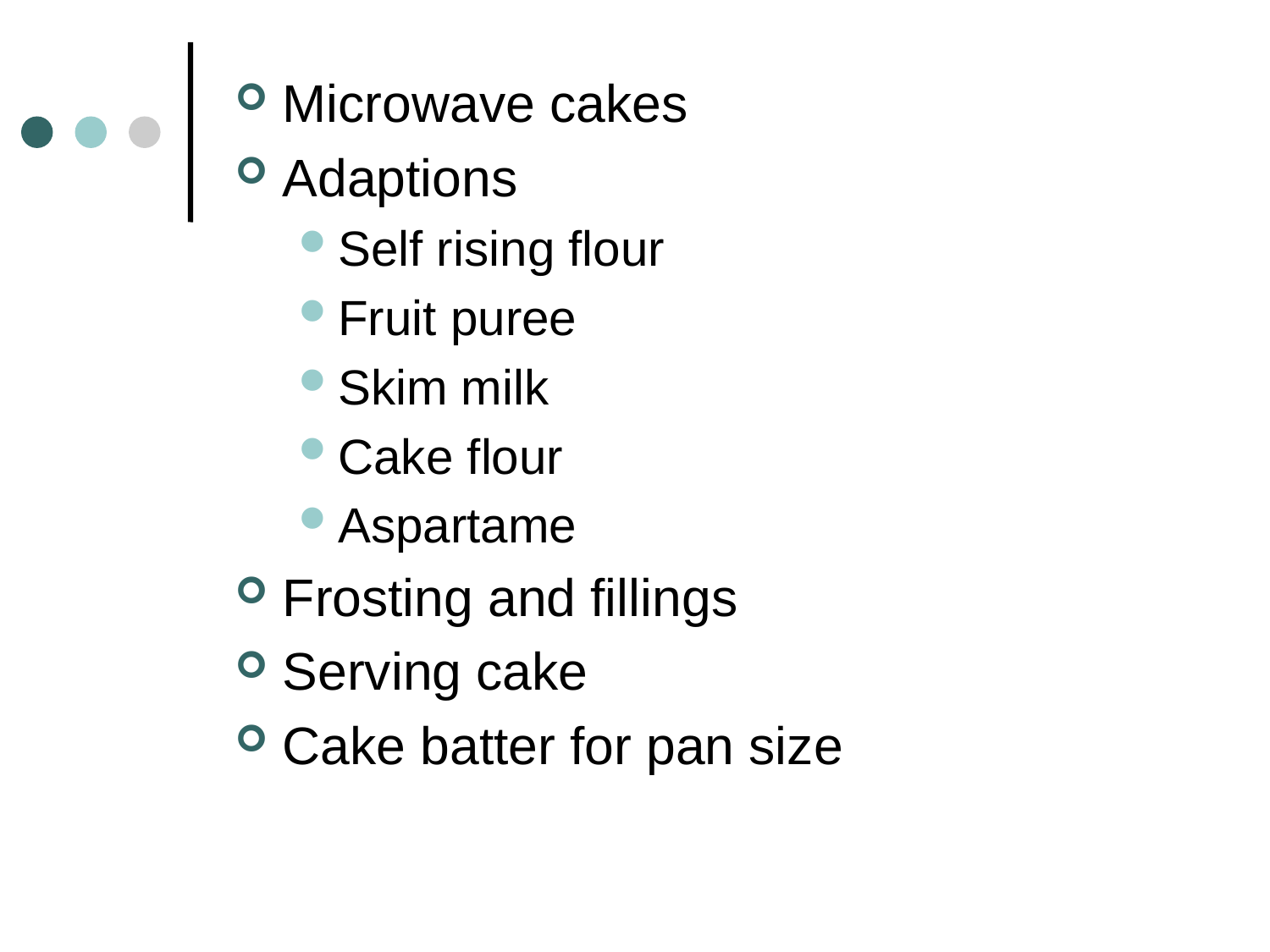

Microwave cakes
Adaptions
Self rising flour
Fruit puree
Skim milk
Cake flour
Aspartame
Frosting and fillings
Serving cake
Cake batter for pan size